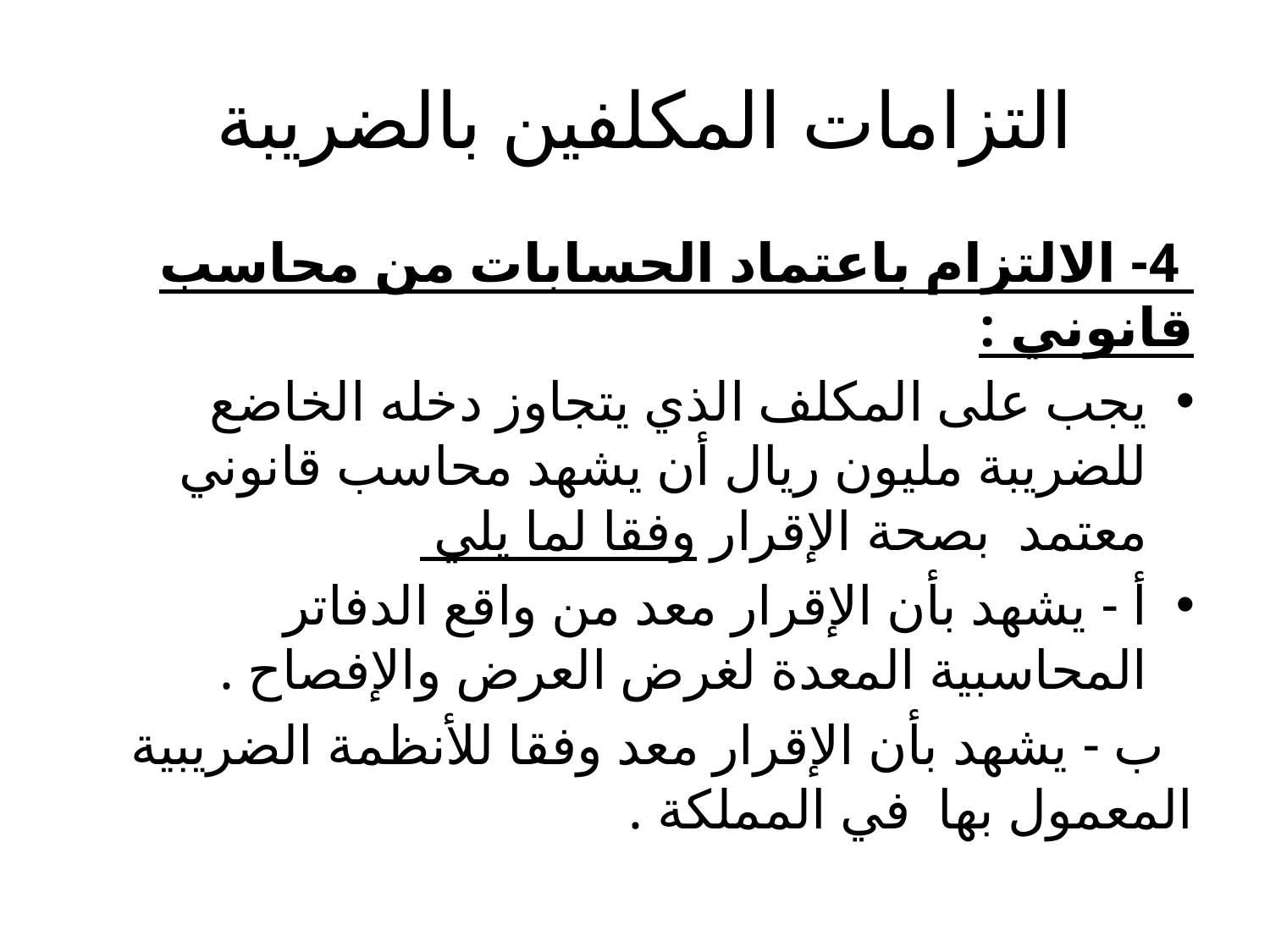

# التزامات المكلفين بالضريبة
 4- الالتزام باعتماد الحسابات من محاسب قانوني :
يجب على المكلف الذي يتجاوز دخله الخاضع للضريبة مليون ريال أن يشهد محاسب قانوني معتمد  بصحة الإقرار وفقا لما يلي
أ - يشهد بأن الإقرار معد من واقع الدفاتر المحاسبية المعدة لغرض العرض والإفصاح .
  ب - يشهد بأن الإقرار معد وفقا للأنظمة الضريبية المعمول بها  في المملكة .